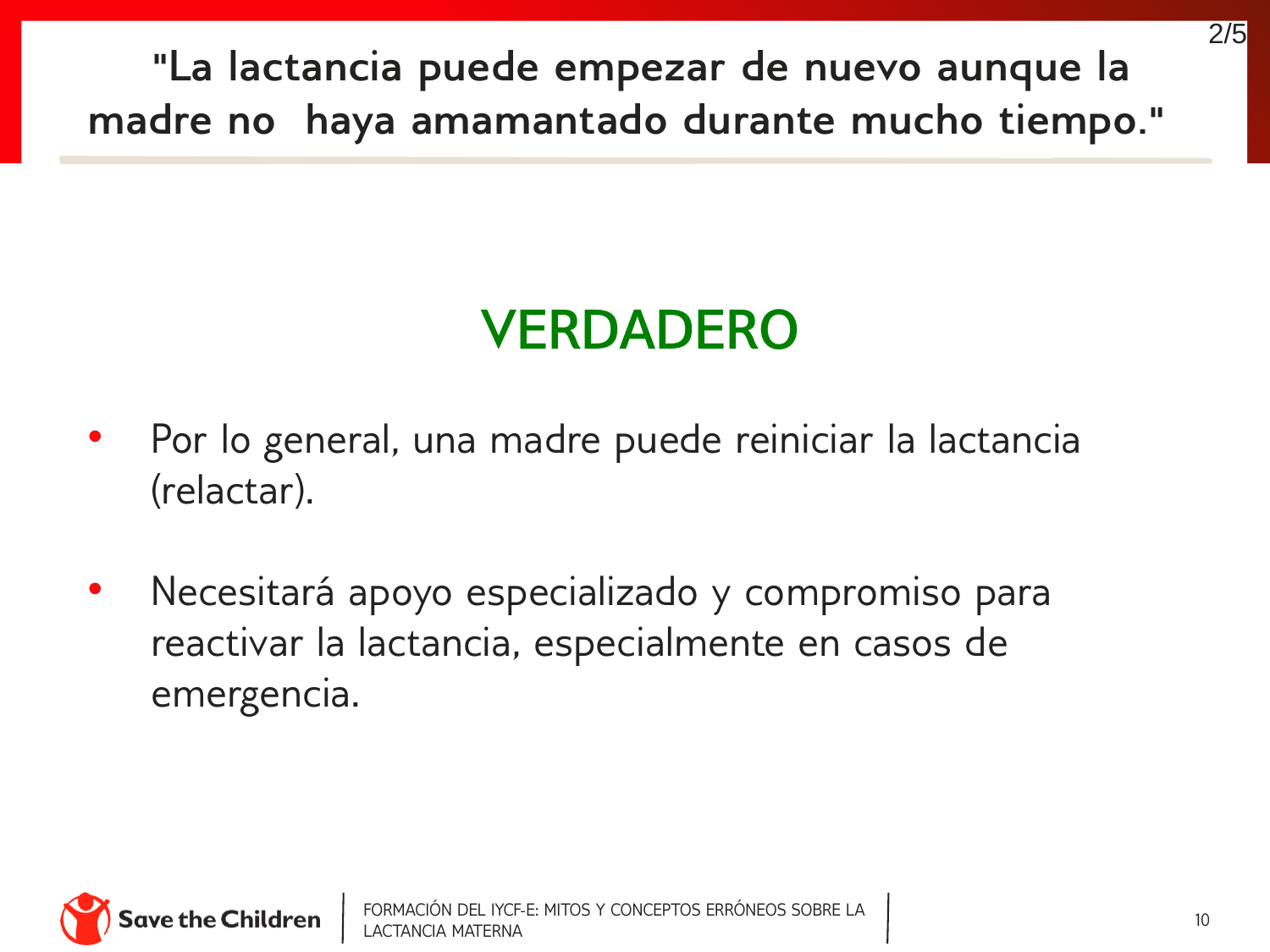

2/5
# "La lactancia puede empezar de nuevo aunque la madre no  haya amamantado durante mucho tiempo."
VERDADERO

Por lo general, una madre puede reiniciar la lactancia (relactar).

Necesitará apoyo especializado y compromiso para reactivar la lactancia, especialmente en casos de emergencia.
FORMACIÓN DEL IYCF-E: MITOS Y CONCEPTOS ERRÓNEOS SOBRE LA LACTANCIA MATERNA
10